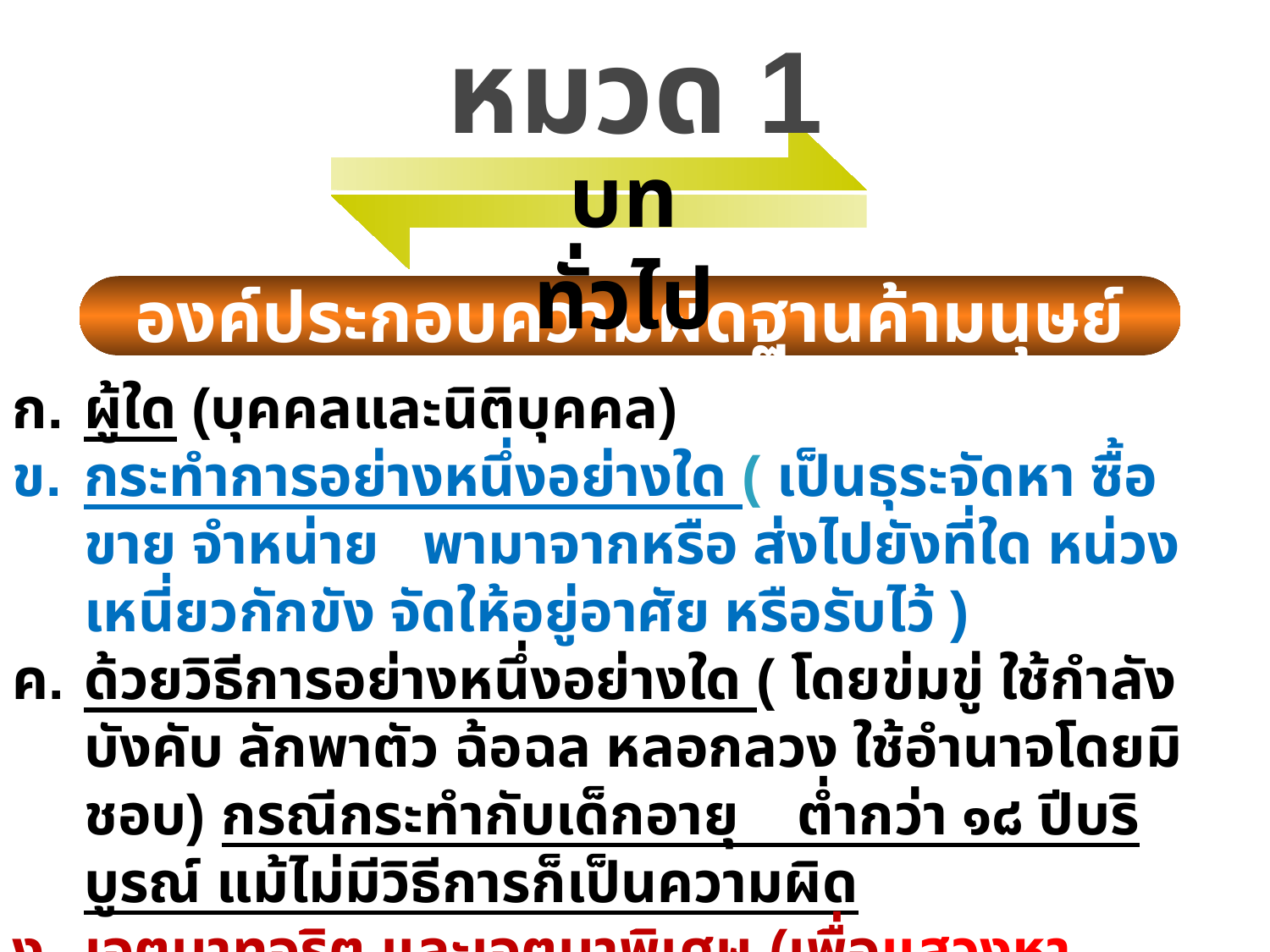

# หมวด 1

บททั่วไป
องค์ประกอบความผิดฐานค้ามนุษย์ ตาม ม.๖

ผู้ใด (บุคคลและนิติบุคคล)
กระทำการอย่างหนึ่งอย่างใด ( เป็นธุระจัดหา ซื้อ ขาย จำหน่าย   พามาจากหรือ ส่งไปยังที่ใด หน่วงเหนี่ยวกักขัง จัดให้อยู่อาศัย หรือรับไว้ )
ด้วยวิธีการอย่างหนึ่งอย่างใด ( โดยข่มขู่ ใช้กำลังบังคับ ลักพาตัว ฉ้อฉล หลอกลวง ใช้อำนาจโดยมิชอบ) กรณีกระทำกับเด็กอายุ    ต่ำกว่า ๑๘ ปีบริบูรณ์ แม้ไม่มีวิธีการก็เป็นความผิด
เจตนาทุจริต และเจตนาพิเศษ (เพื่อแสวงหาประโยชน์โดยมิชอบ )